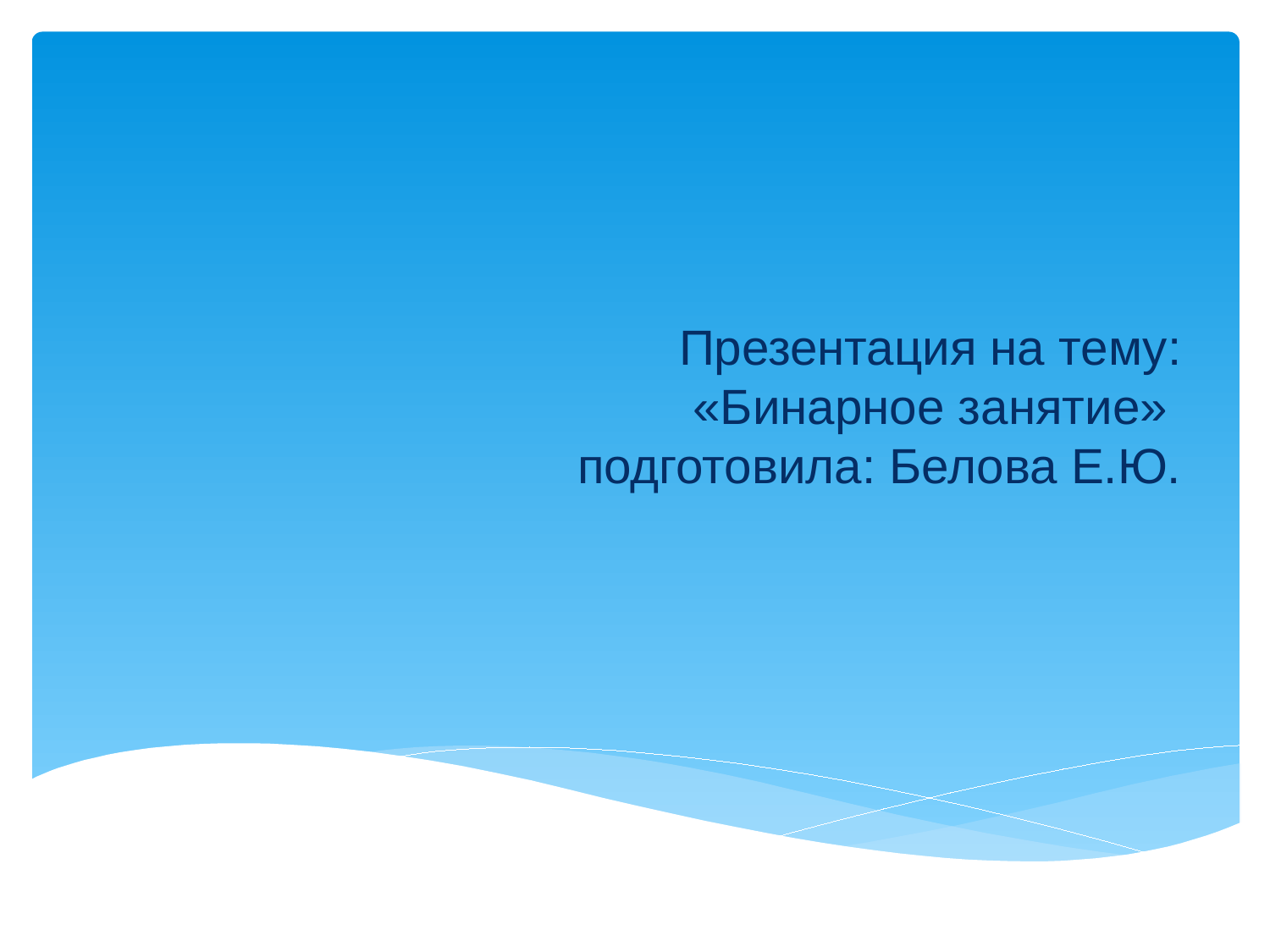

# Презентация на тему: «Бинарное занятие» подготовила: Белова Е.Ю.